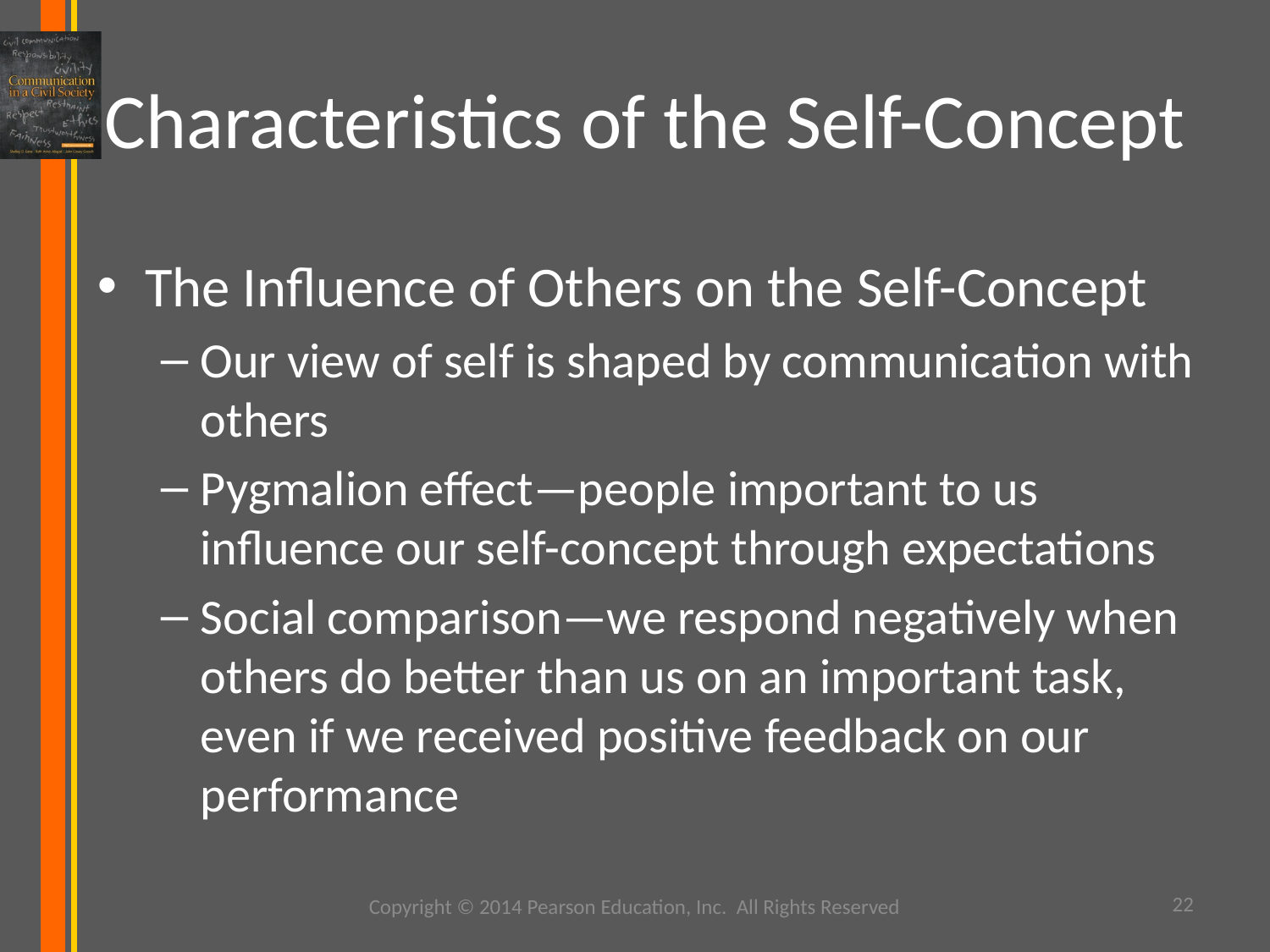

# Characteristics of the Self-Concept
The Influence of Others on the Self-Concept
Our view of self is shaped by communication with others
Pygmalion effect—people important to us influence our self-concept through expectations
Social comparison—we respond negatively when others do better than us on an important task, even if we received positive feedback on our performance
Copyright © 2014 Pearson Education, Inc.  All Rights Reserved
22